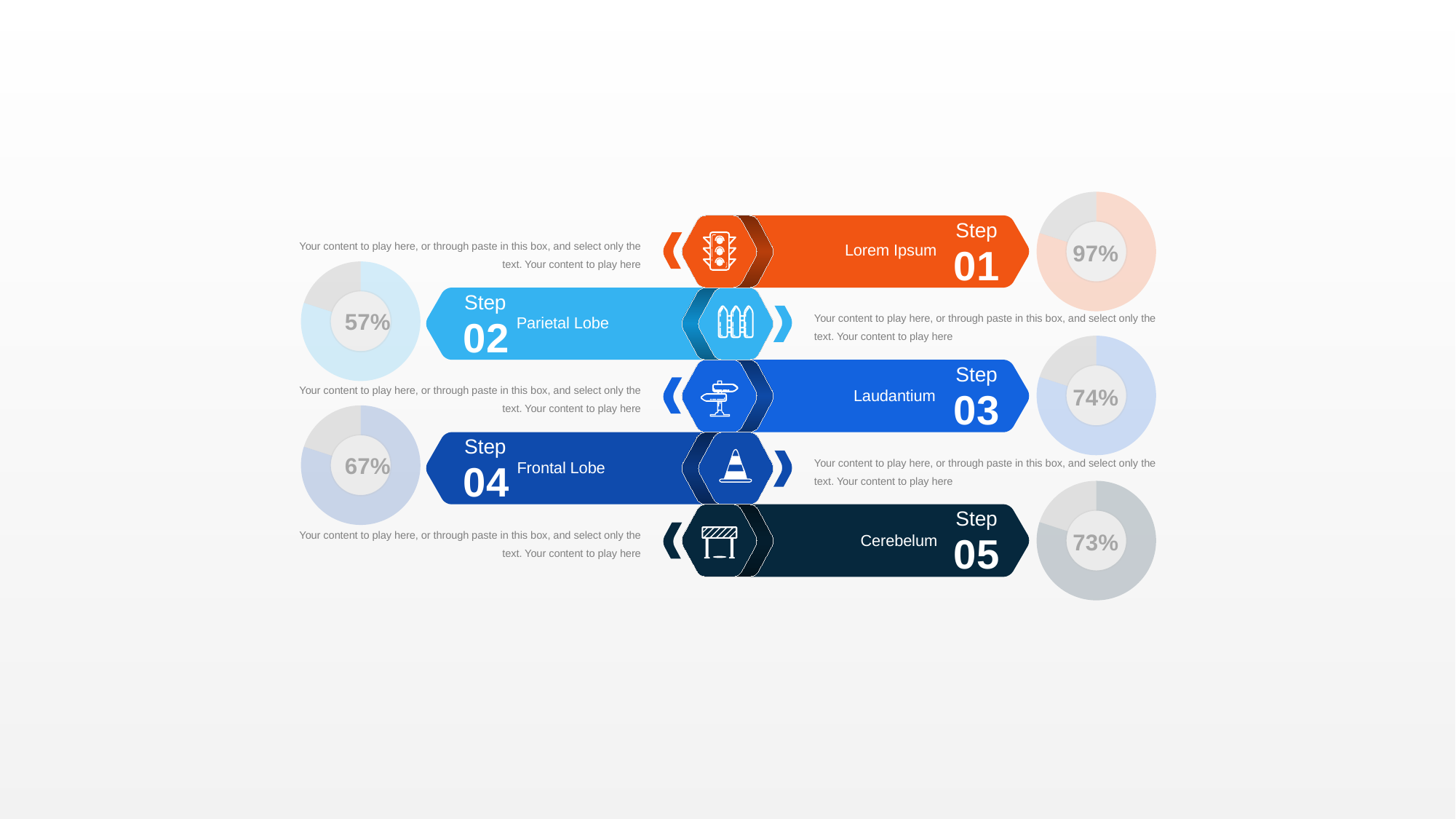

### Chart

| Category | Sales |
|---|---|
| 1st Qtr | 8.0 |
| 2nd Qtr | 2.0 |
Step
01

Your content to play here, or through paste in this box, and select only the text. Your content to play here

97%
Lorem Ipsum

### Chart

| Category | Sales |
|---|---|
| 1st Qtr | 8.0 |
| 2nd Qtr | 2.0 |
Step
02

Your content to play here, or through paste in this box, and select only the text. Your content to play here
57%

Parietal Lobe

### Chart

| Category | Sales |
|---|---|
| 1st Qtr | 8.0 |
| 2nd Qtr | 2.0 |
Step
03

Your content to play here, or through paste in this box, and select only the text. Your content to play here

74%
Laudantium

### Chart

| Category | Sales |
|---|---|
| 1st Qtr | 8.0 |
| 2nd Qtr | 2.0 |
Step
04

Your content to play here, or through paste in this box, and select only the text. Your content to play here
67%

Frontal Lobe

### Chart

| Category | Sales |
|---|---|
| 1st Qtr | 8.0 |
| 2nd Qtr | 2.0 |
Step
05

Your content to play here, or through paste in this box, and select only the text. Your content to play here

73%
Cerebelum